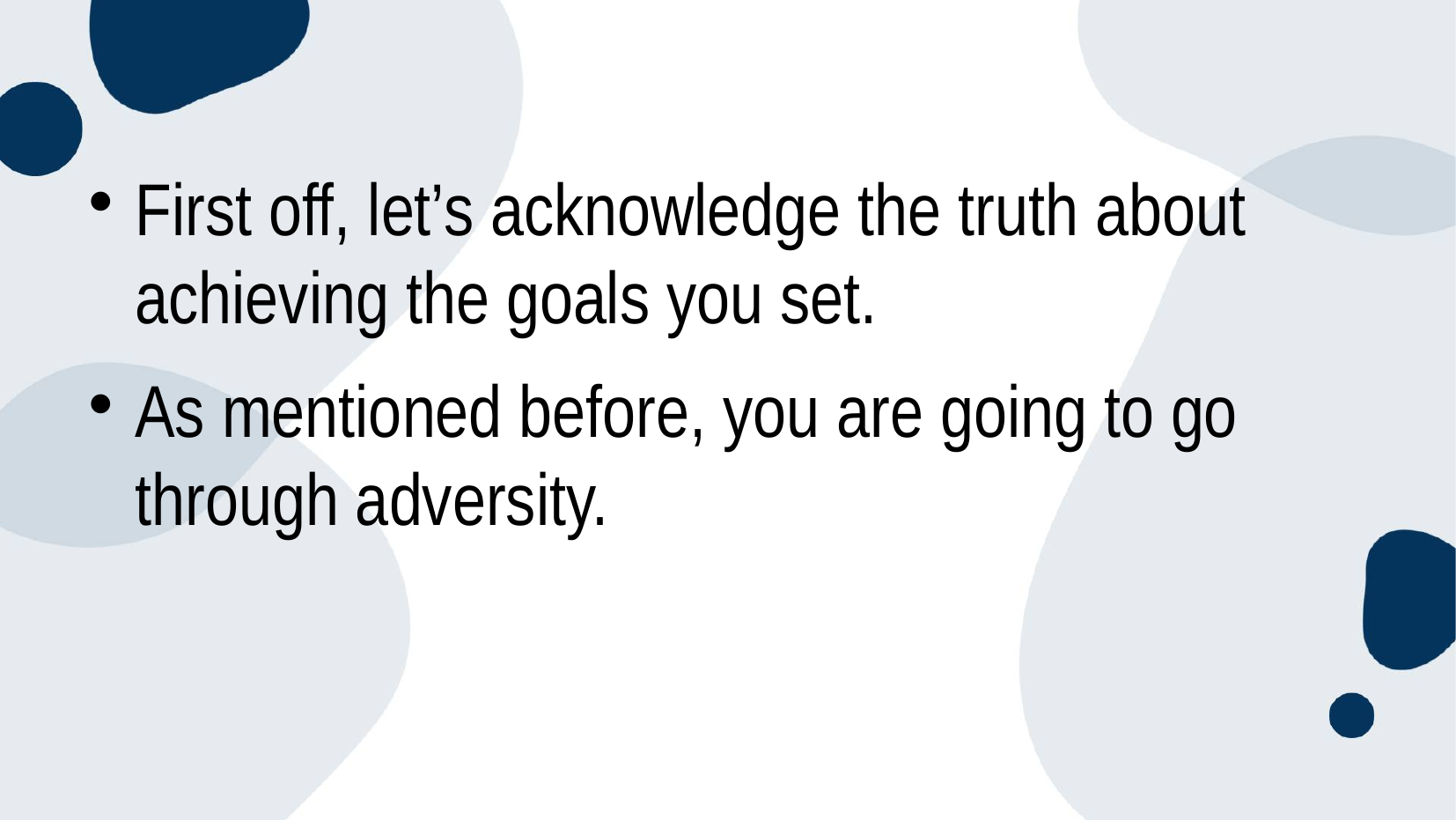

#
First off, let’s acknowledge the truth about achieving the goals you set.
As mentioned before, you are going to go through adversity.